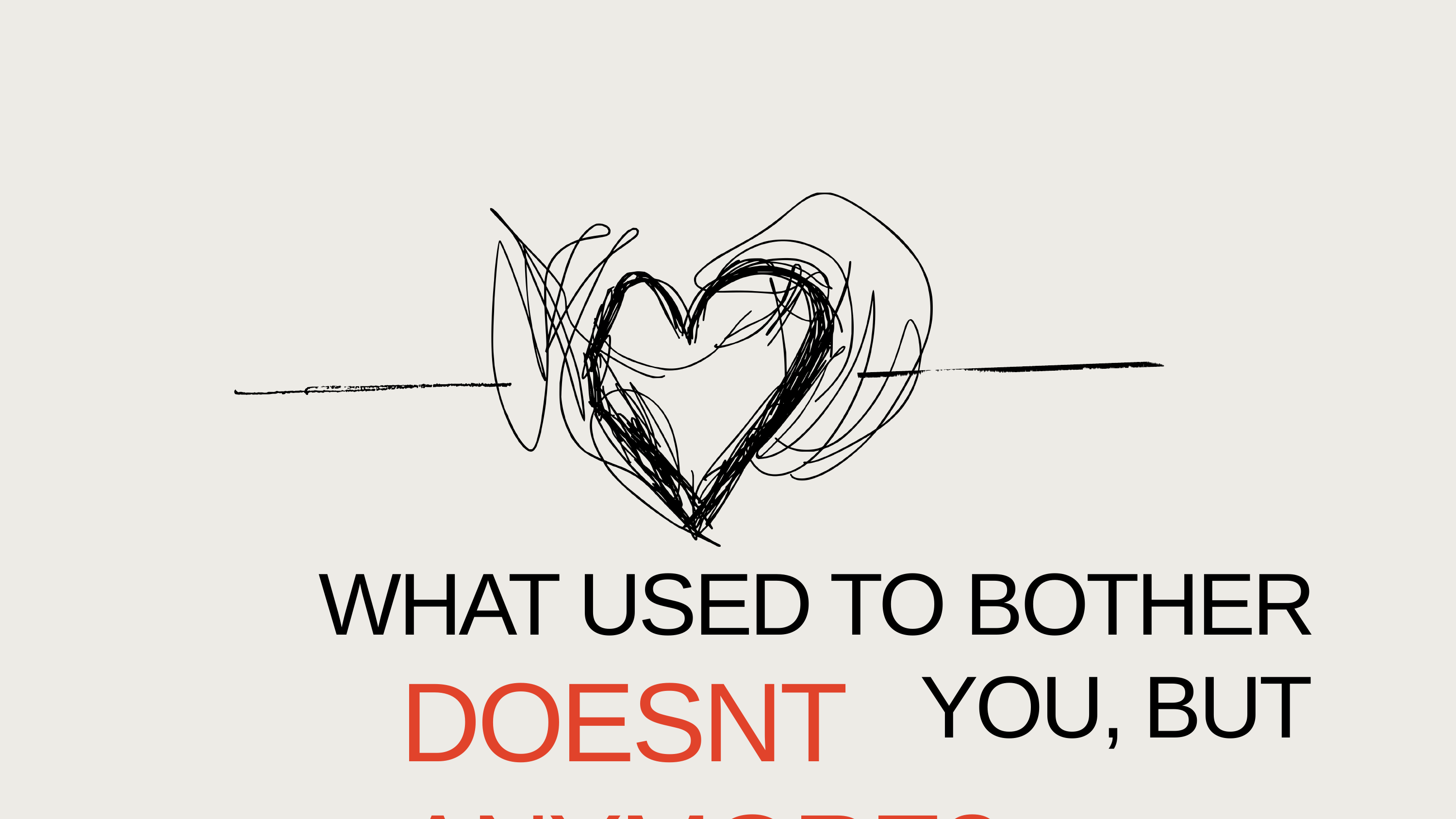

WHAT USED TO BOTHER YOU, BUT
DOESNT ANYMORE?